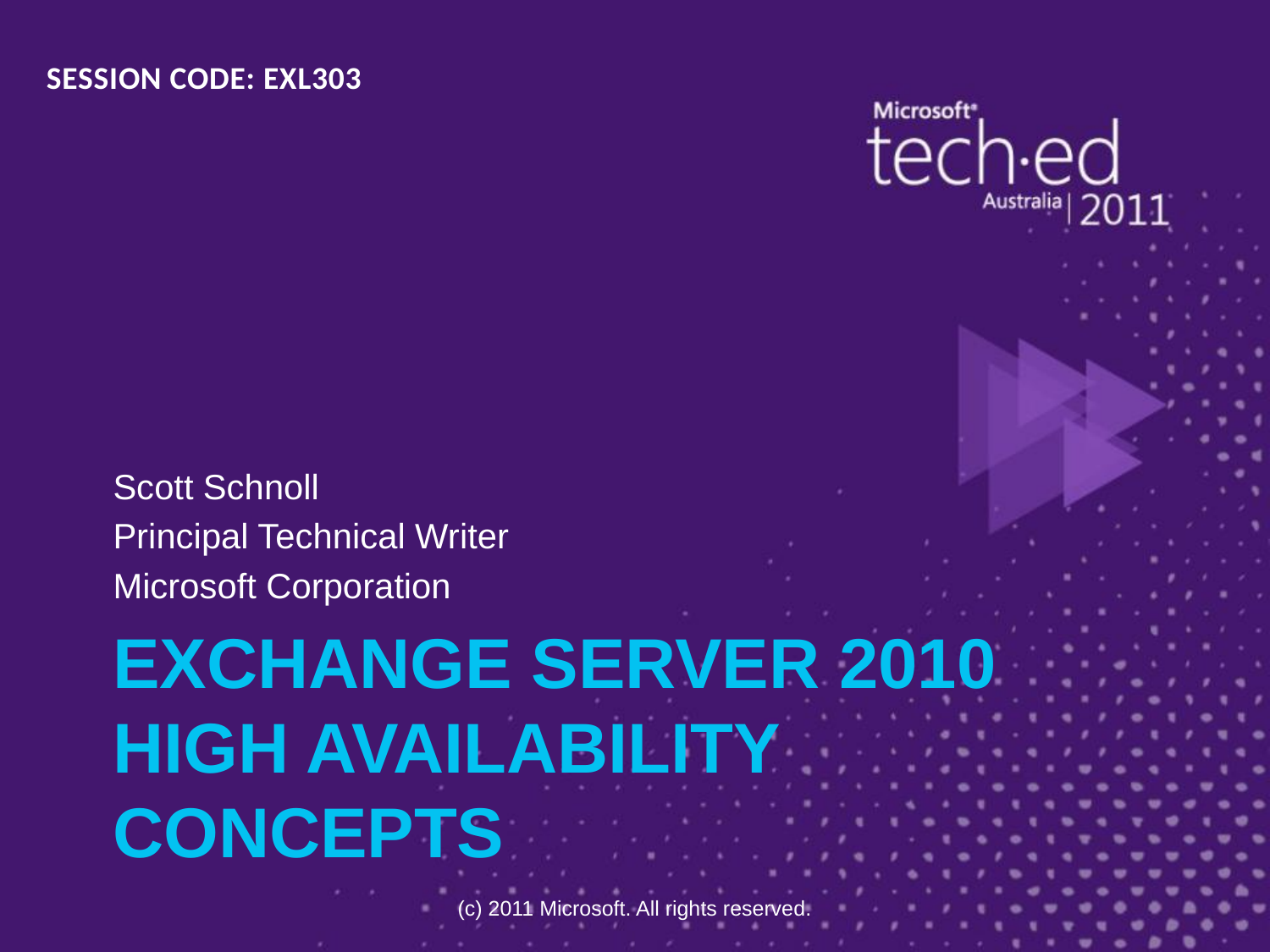

SESSION CODE: EXL303
Scott Schnoll
Principal Technical Writer
Microsoft Corporation
# Exchange server 2010 high availability concepts
(c) 2011 Microsoft. All rights reserved.